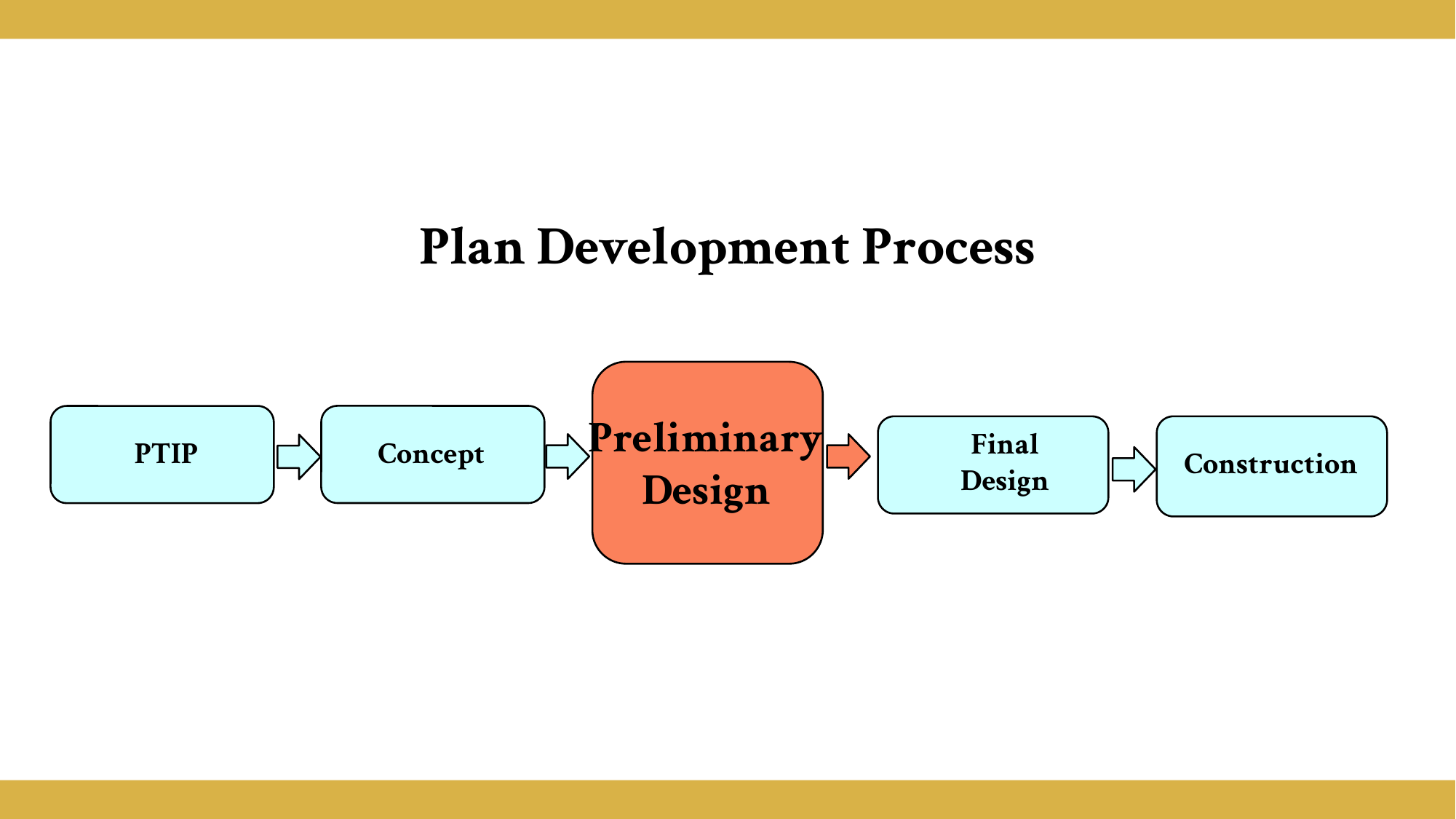

Plan Development Process

Preliminary Design

Final Design
PTIP
Concept

Construction